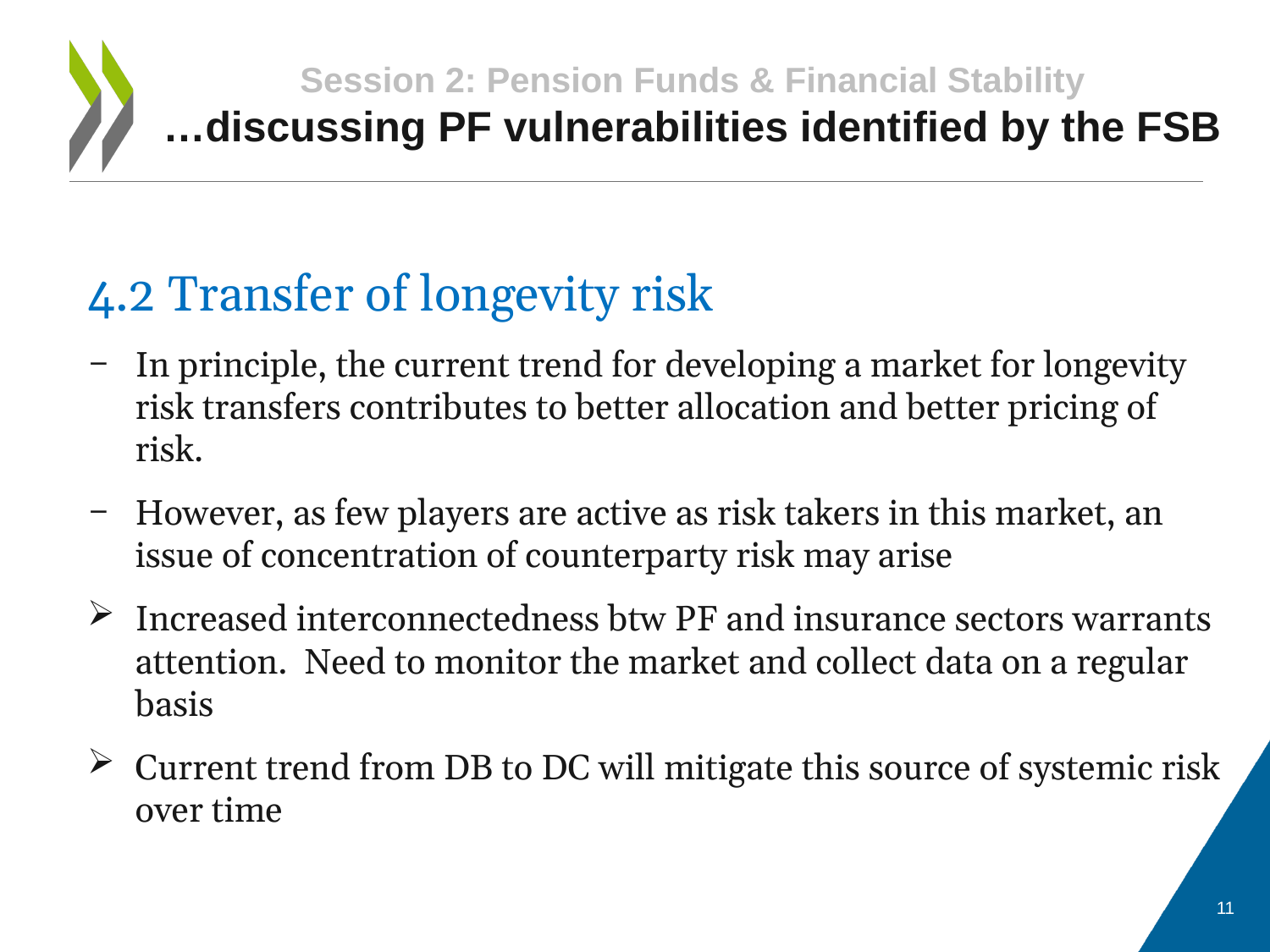

# Session 2: Pension Funds & Financial Stability …discussing PF vulnerabilities identified by the FSB

4.2 Transfer of longevity risk
In principle, the current trend for developing a market for longevity risk transfers contributes to better allocation and better pricing of risk.
However, as few players are active as risk takers in this market, an issue of concentration of counterparty risk may arise
Increased interconnectedness btw PF and insurance sectors warrants attention.  Need to monitor the market and collect data on a regular basis
Current trend from DB to DC will mitigate this source of systemic risk over time

11